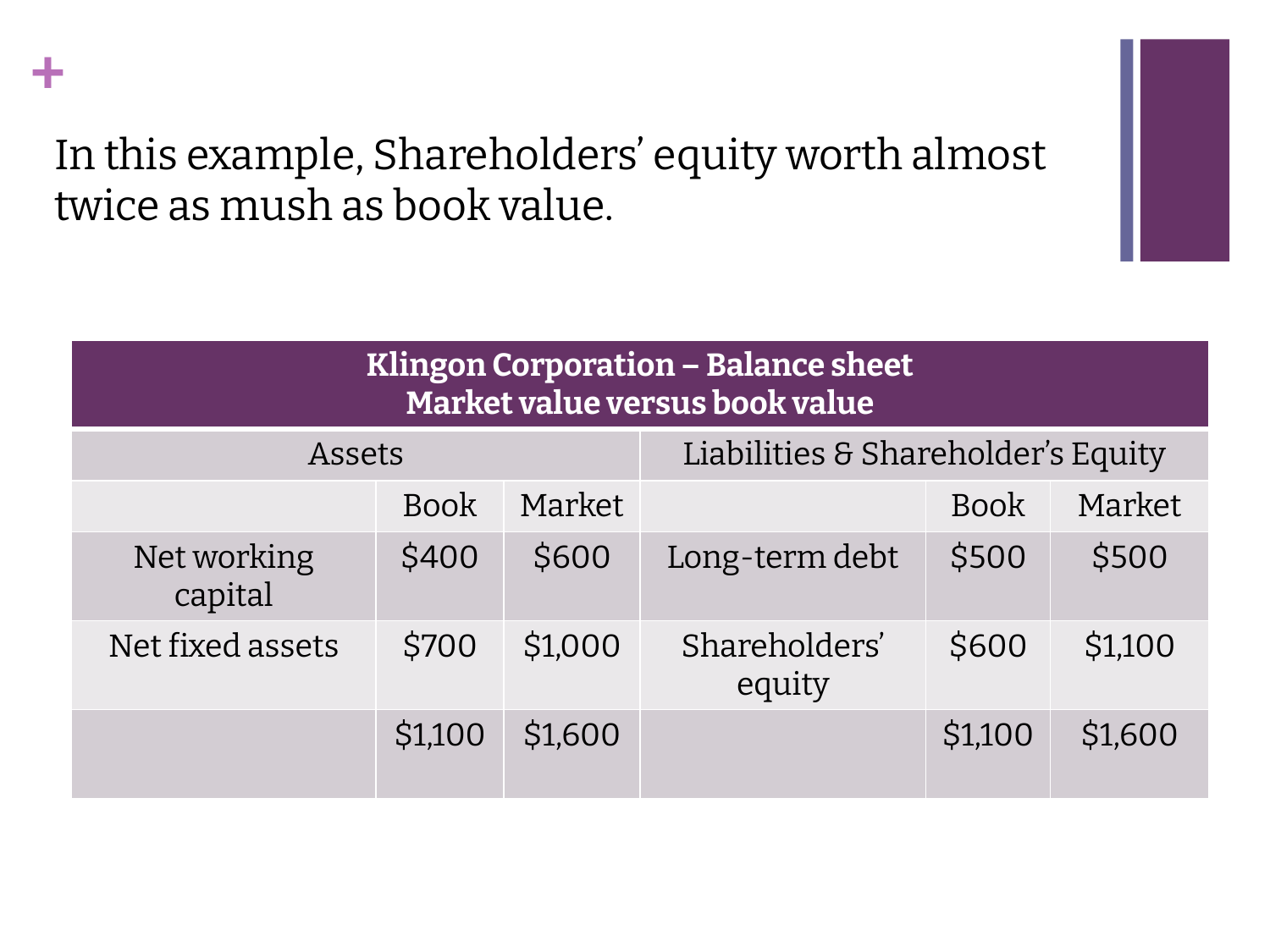

In this example, Shareholders’ equity worth almost twice as mush as book value.
| Klingon Corporation – Balance sheet Market value versus book value |  |  |  |  |  |
| --- | --- | --- | --- | --- | --- |
| Assets |  |  | Liabilities & Shareholder’s Equity |  |  |
|  | Book | Market |  | Book | Market |
| Net working capital | $400 | $600 | Long-term debt | $500 | $500 |
| Net fixed assets | $700 | $1,000 | Shareholders’ equity | $600 | $1,100 |
|  | $1,100 | $1,600 |  | $1,100 | $1,600 |